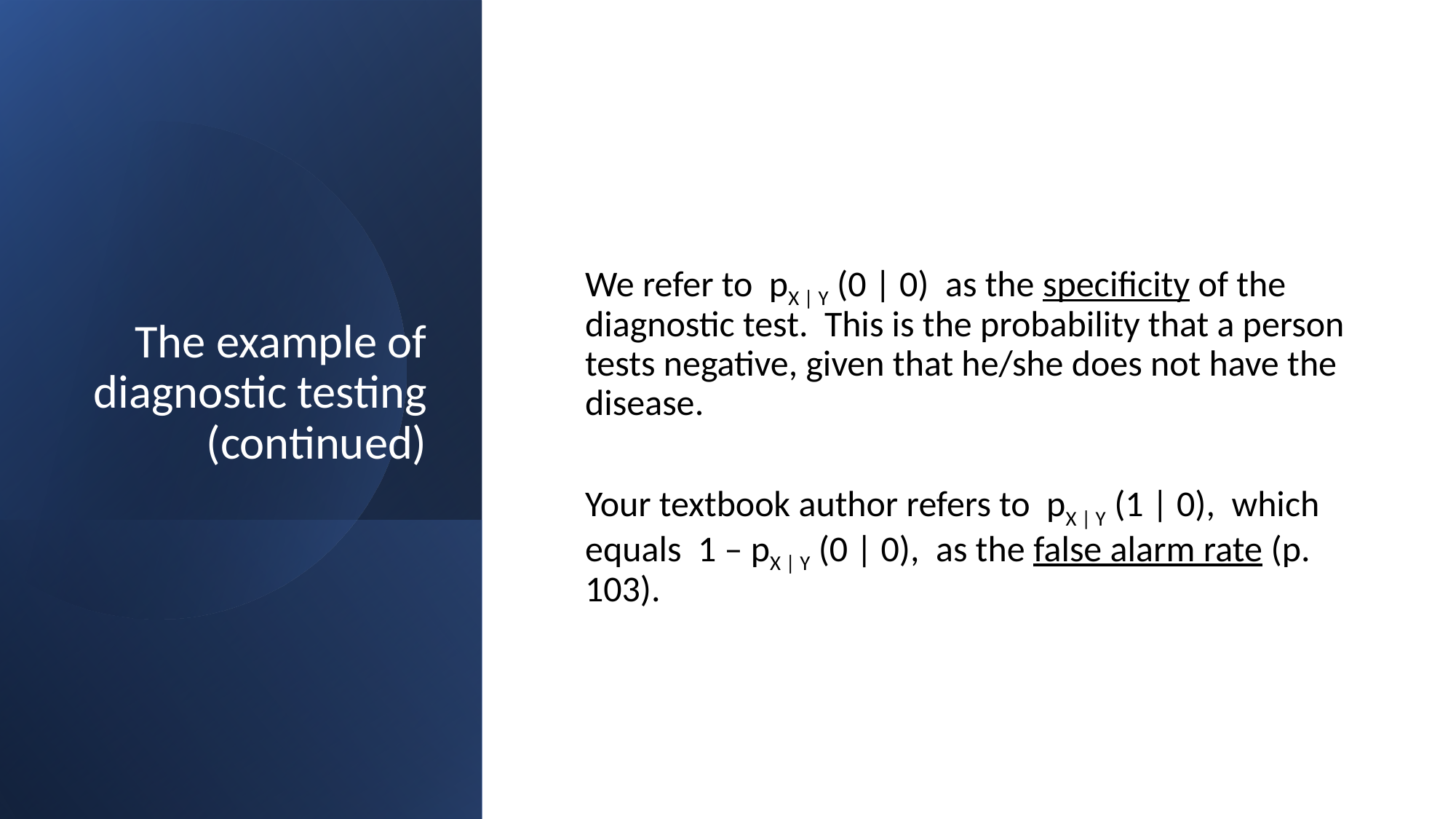

# The example of diagnostic testing (continued)

We refer to  pX | Y (0 | 0)  as the specificity of the diagnostic test.  This is the probability that a person tests negative, given that he/she does not have the disease.

Your textbook author refers to  pX | Y (1 | 0),  which equals  1 – pX | Y (0 | 0),  as the false alarm rate (p. 103).